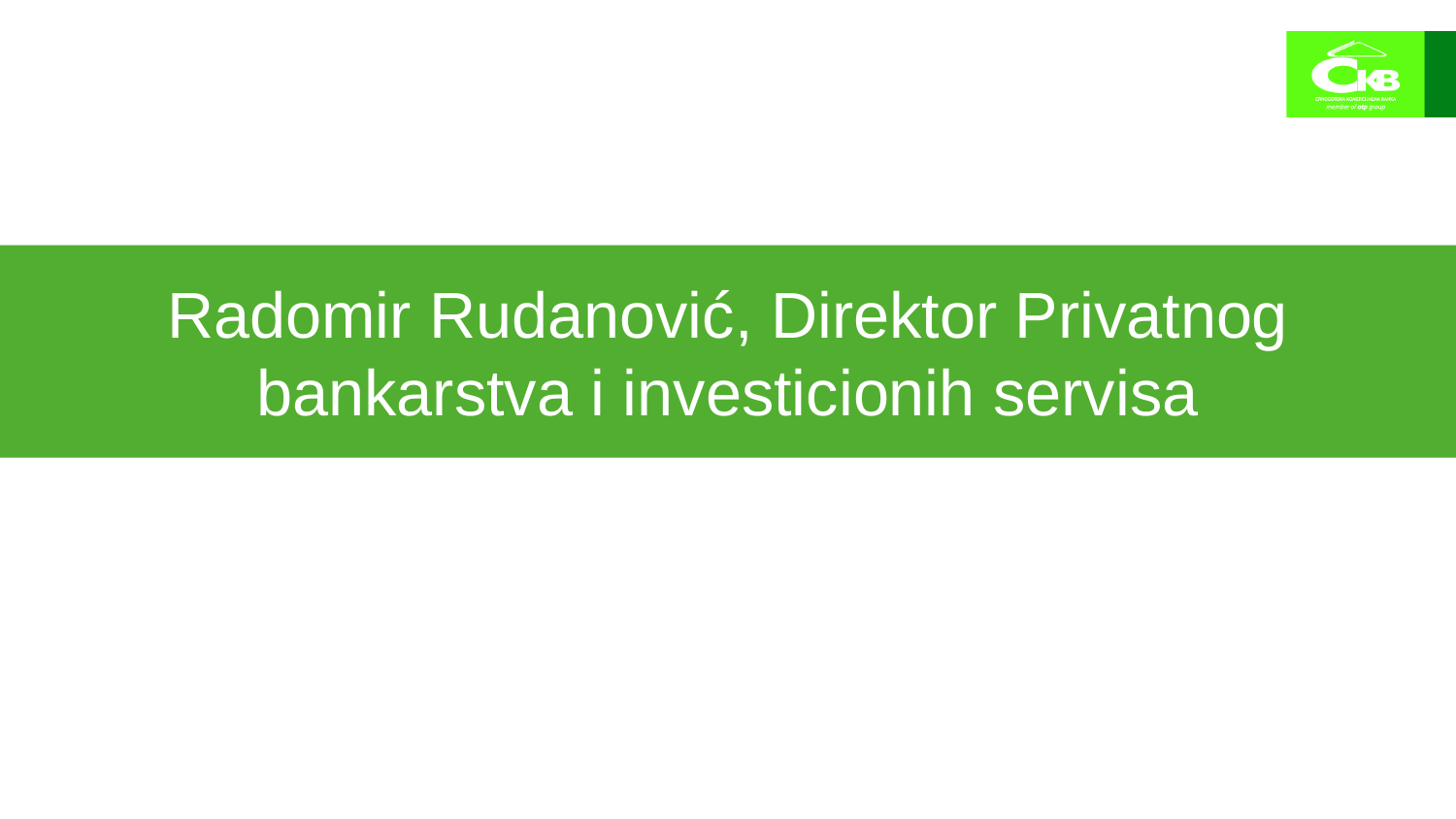

Radomir Rudanović, Direktor Privatnog bankarstva i investicionih servisa